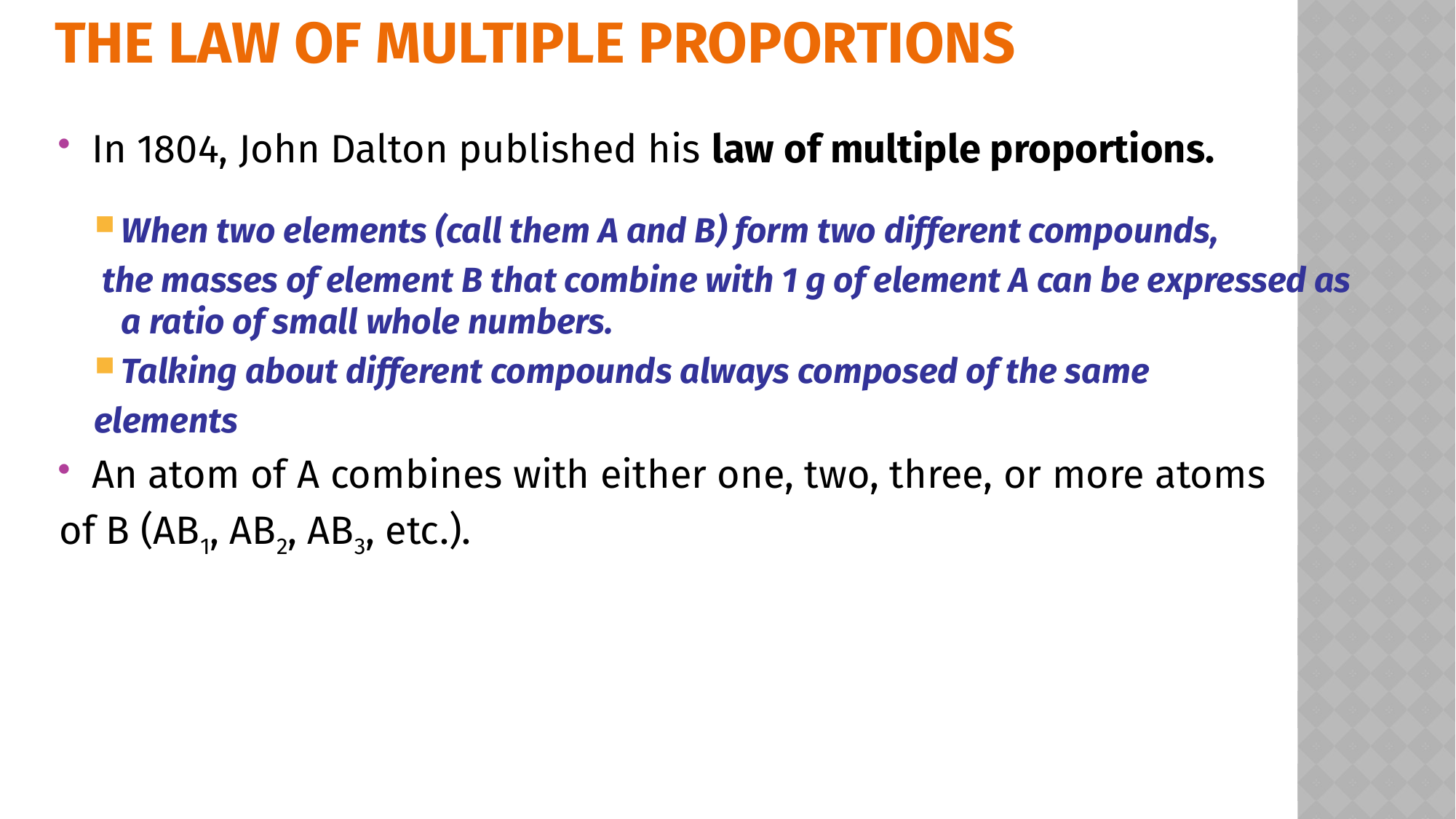

# The Law of Multiple Proportions
In 1804, John Dalton published his law of multiple proportions.

When two elements (call them A and B) form two different compounds,
 the masses of element B that combine with 1 g of element A can be expressed as a ratio of small whole numbers.
Talking about different compounds always composed of the same
elements
An atom of A combines with either one, two, three, or more atoms
of B (AB1, AB2, AB3, etc.).